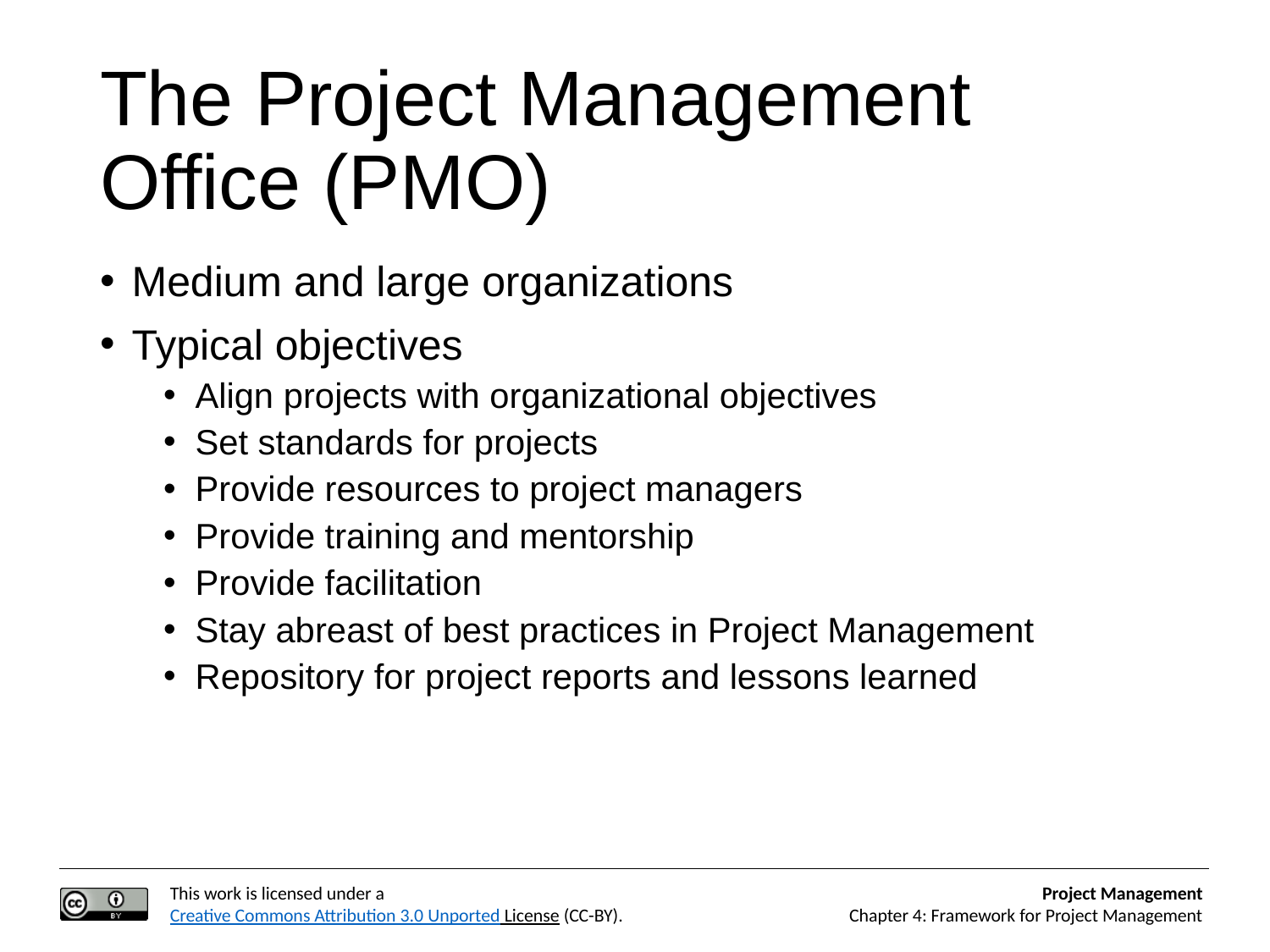

# The Project Management Office (PMO)
Medium and large organizations
Typical objectives
Align projects with organizational objectives
Set standards for projects
Provide resources to project managers
Provide training and mentorship
Provide facilitation
Stay abreast of best practices in Project Management
Repository for project reports and lessons learned